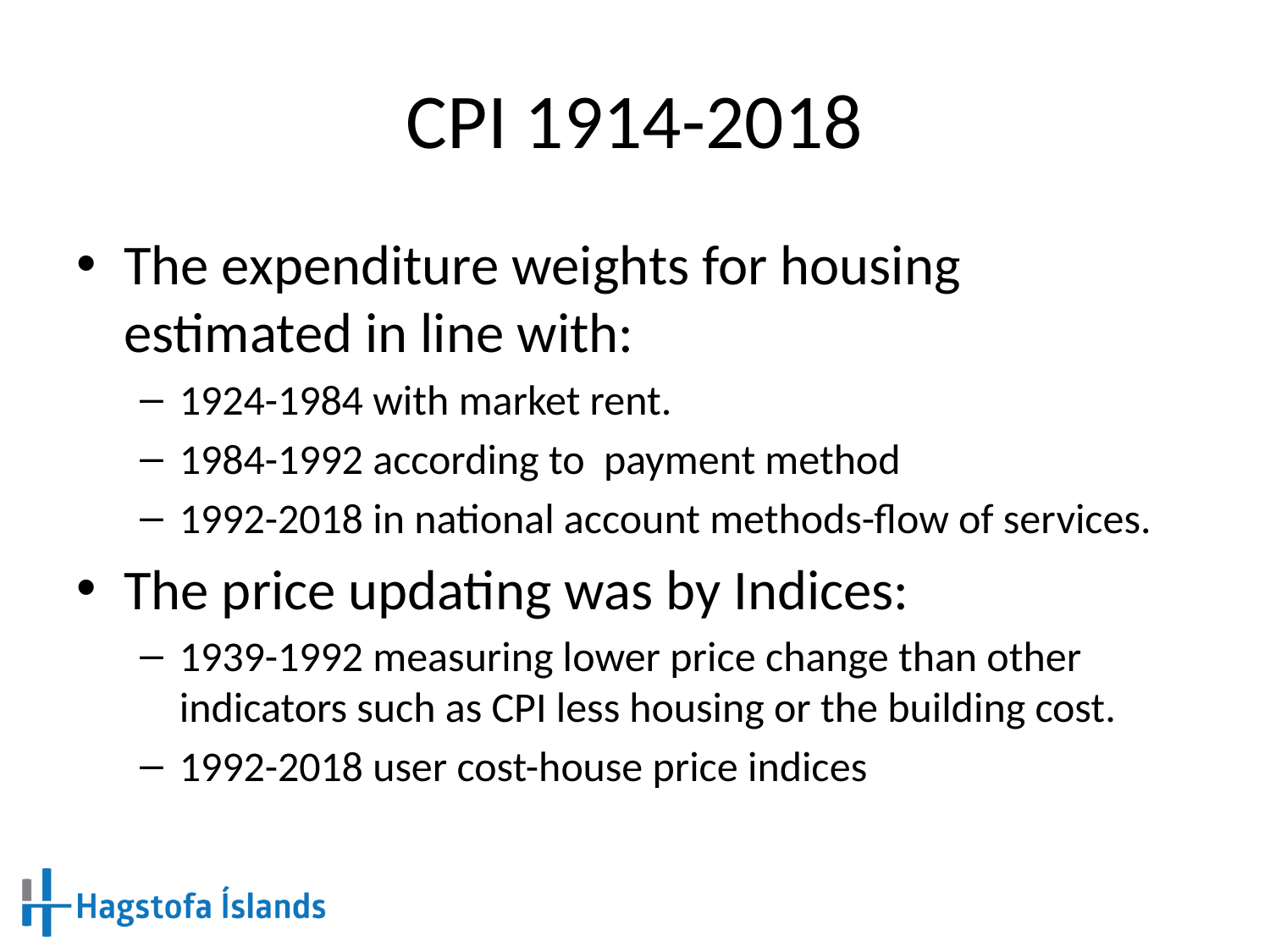

# CPI 1914-2018
The expenditure weights for housing estimated in line with:
1924-1984 with market rent.
1984-1992 according to  payment method
1992-2018 in national account methods-flow of services.
The price updating was by Indices:
1939-1992 measuring lower price change than other indicators such as CPI less housing or the building cost.
1992-2018 user cost-house price indices